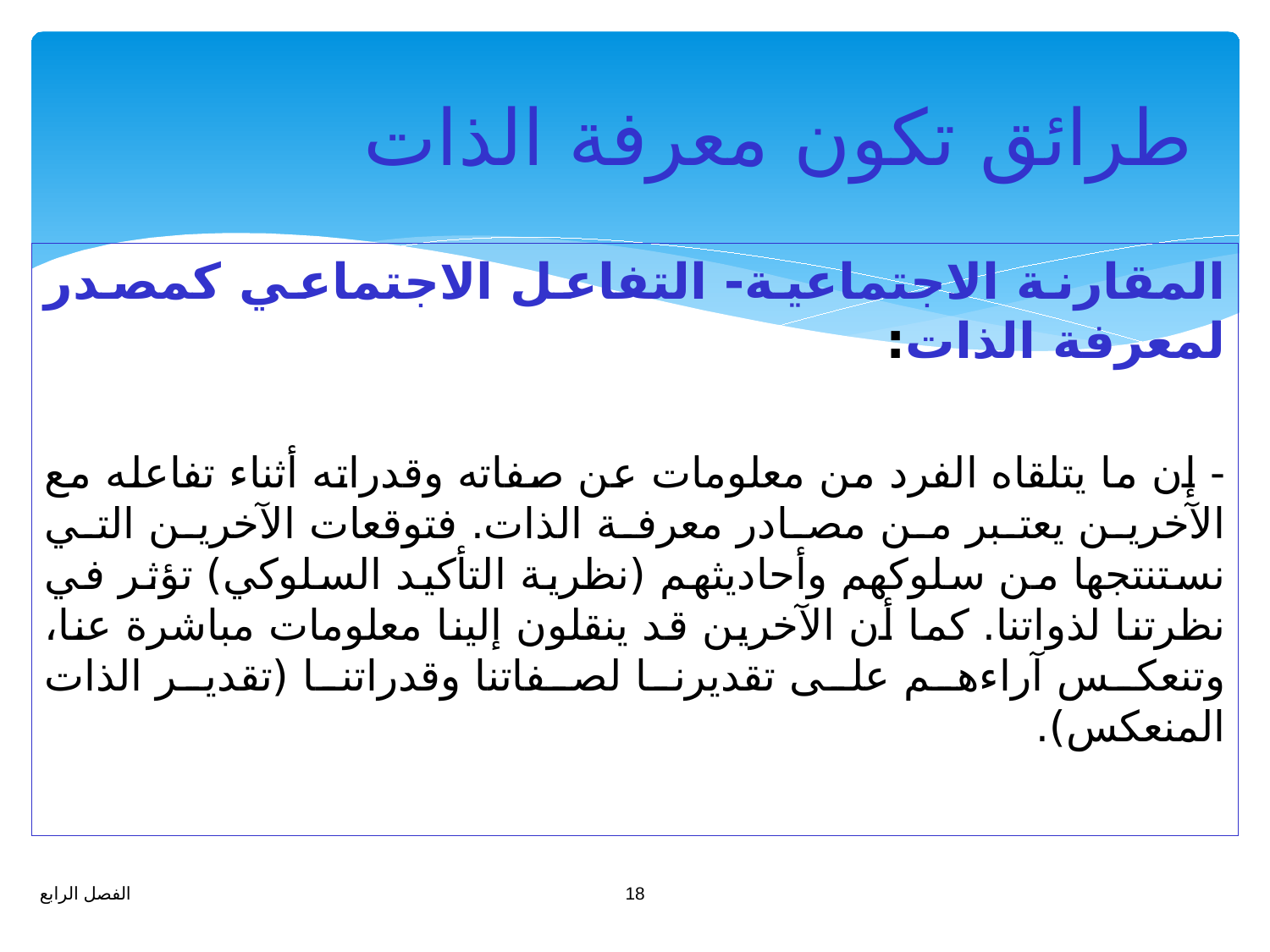

# طرائق تكون معرفة الذات
المقارنة الاجتماعية- التفاعل الاجتماعي كمصدر لمعرفة الذات:

- إن ما يتلقاه الفرد من معلومات عن صفاته وقدراته أثناء تفاعله مع الآخرين يعتبر من مصادر معرفة الذات. فتوقعات الآخرين التي نستنتجها من سلوكهم وأحاديثهم (نظرية التأكيد السلوكي) تؤثر في نظرتنا لذواتنا. كما أن الآخرين قد ينقلون إلينا معلومات مباشرة عنا، وتنعكس آراءهم على تقديرنا لصفاتنا وقدراتنا (تقدير الذات المنعكس).
18
الفصل الرابع